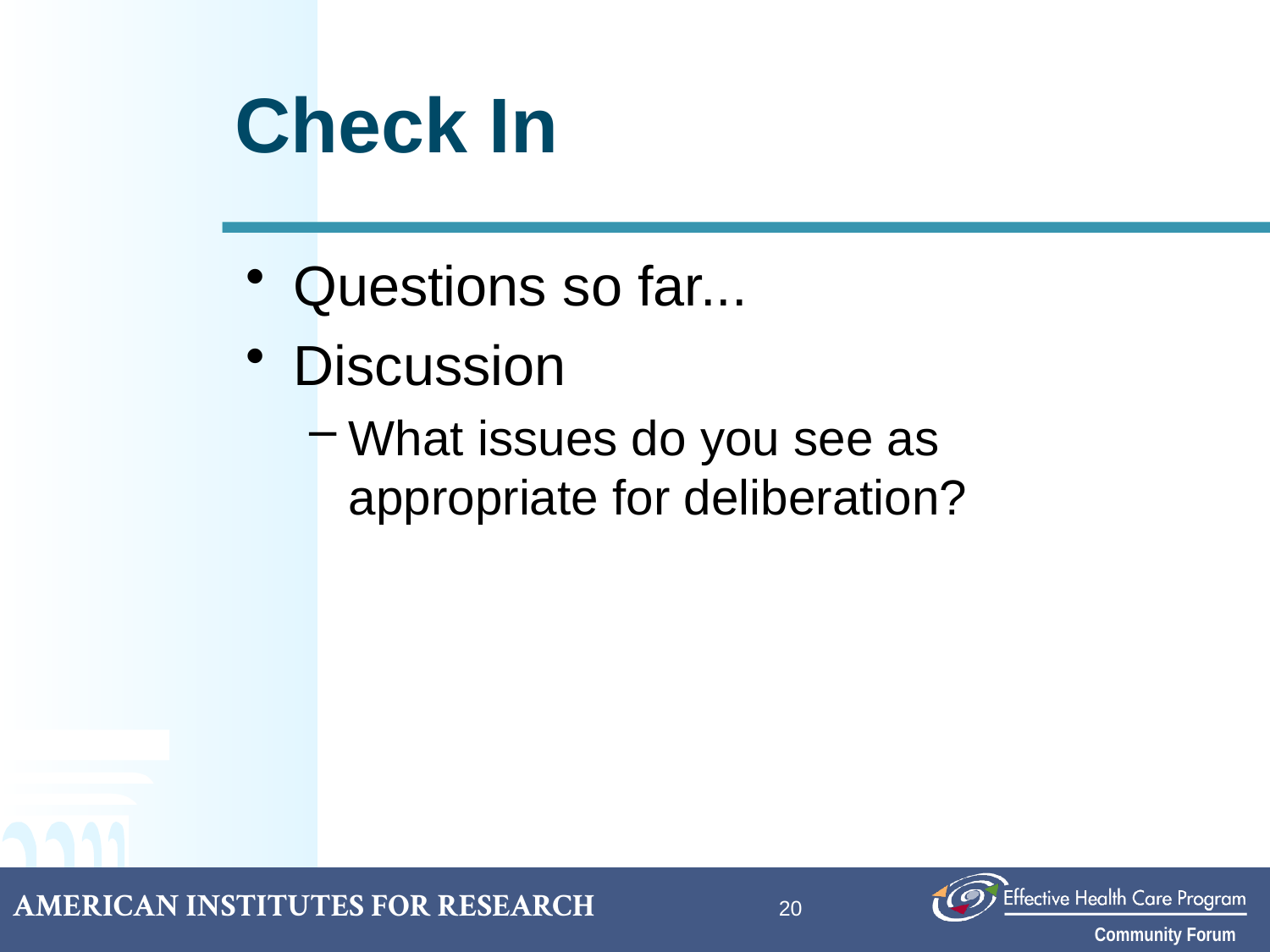

# Check In
Questions so far...
Discussion
What issues do you see as appropriate for deliberation?